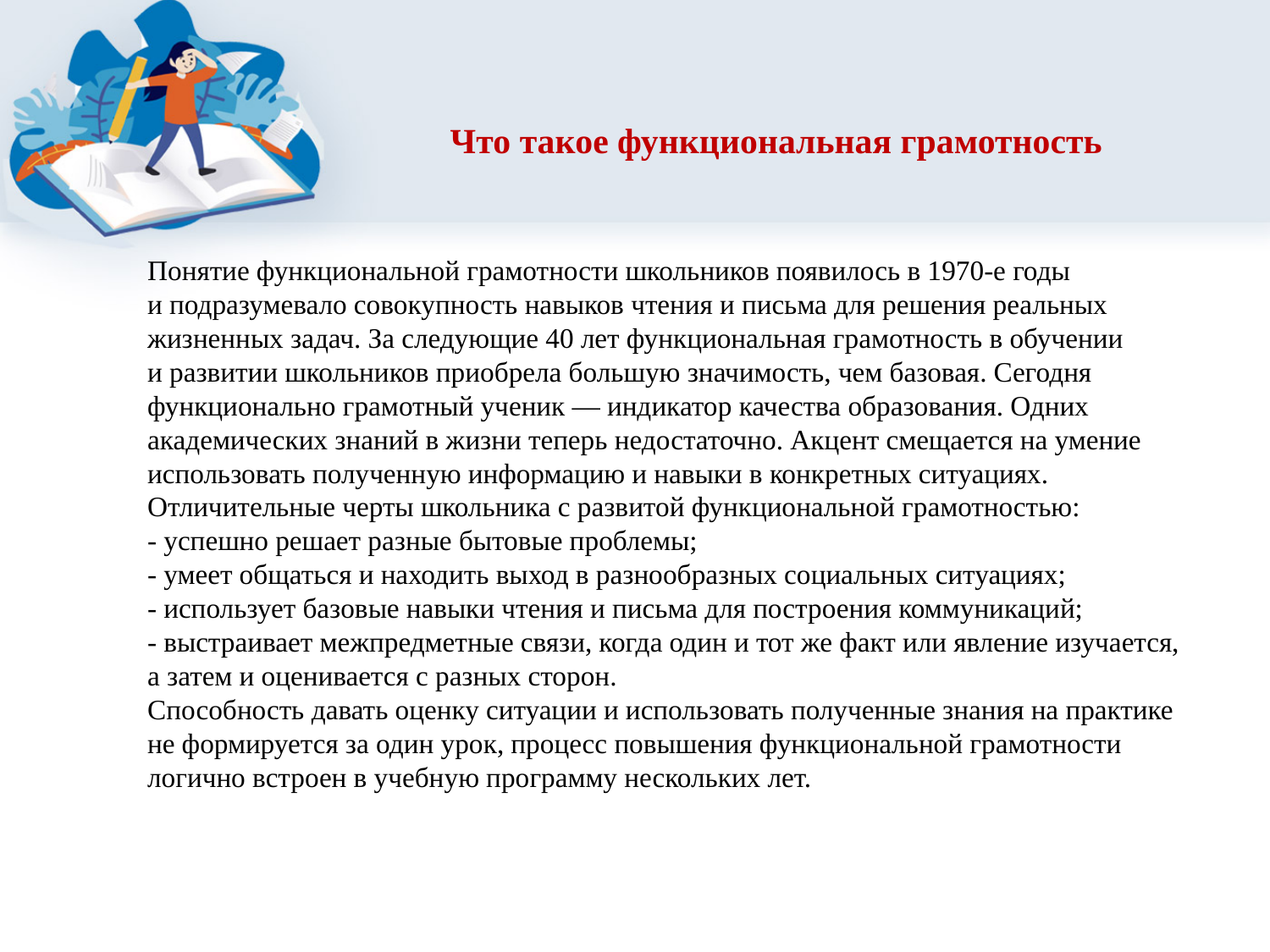

Что такое функциональная грамотность
Понятие функциональной грамотности школьников появилось в 1970-е годы и подразумевало совокупность навыков чтения и письма для решения реальных жизненных задач. За следующие 40 лет функциональная грамотность в обучении и развитии школьников приобрела большую значимость, чем базовая. Сегодня функционально грамотный ученик — индикатор качества образования. Одних академических знаний в жизни теперь недостаточно. Акцент смещается на умение использовать полученную информацию и навыки в конкретных ситуациях.
Отличительные черты школьника с развитой функциональной грамотностью:
- успешно решает разные бытовые проблемы;
- умеет общаться и находить выход в разнообразных социальных ситуациях;
- использует базовые навыки чтения и письма для построения коммуникаций;
- выстраивает межпредметные связи, когда один и тот же факт или явление изучается, а затем и оценивается с разных сторон.
Способность давать оценку ситуации и использовать полученные знания на практике не формируется за один урок, процесс повышения функциональной грамотности логично встроен в учебную программу нескольких лет.